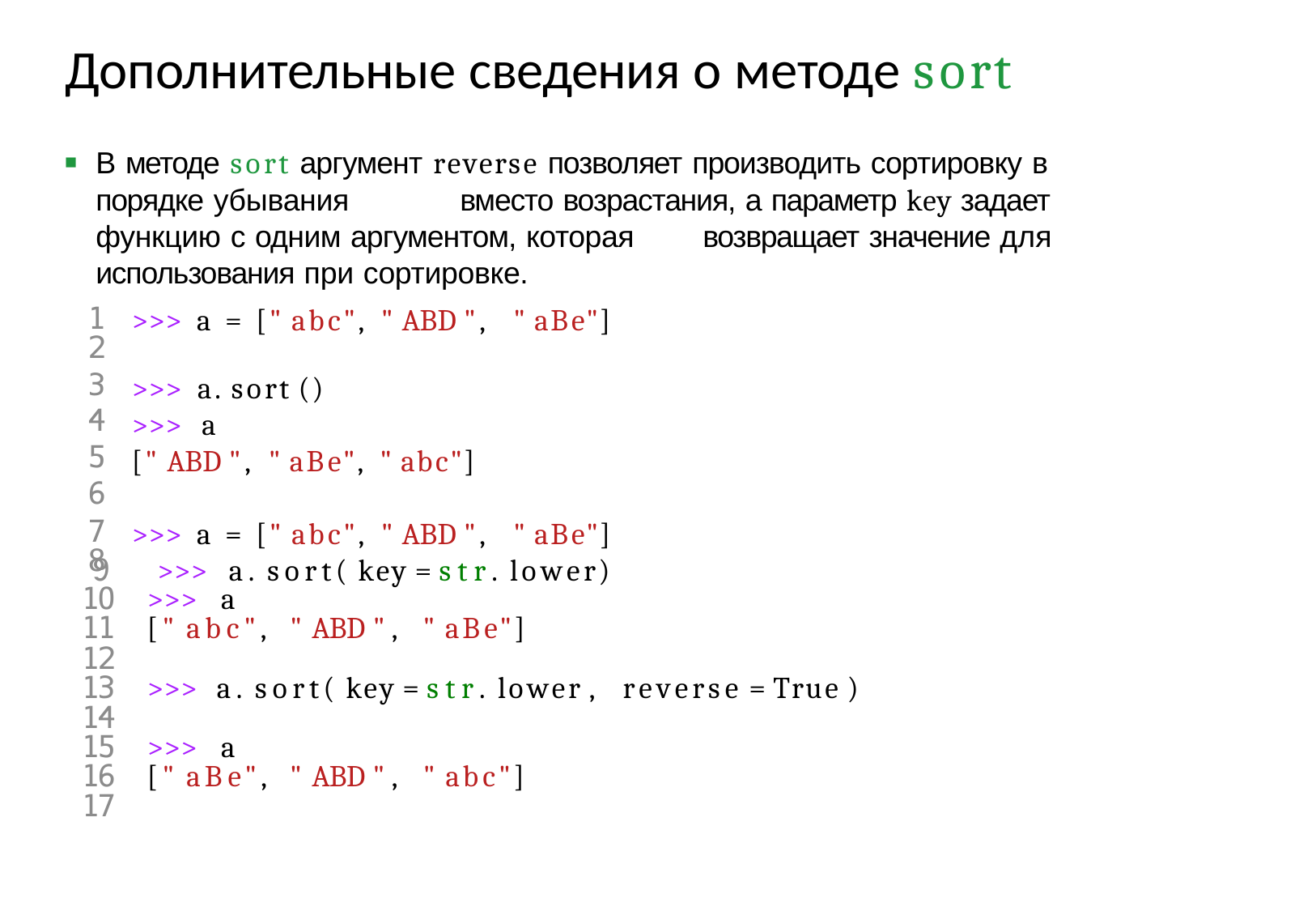

# Дополнительные сведения о методе sort
В методе sort аргумент reverse позволяет производить сортировку в порядке убывания 	вместо возрастания, а параметр key задает функцию с одним аргументом, которая 	возвращает значение для использования при сортировке.
| 1 | >>> a = [" abc", " ABD ", | " aBe"] |
| --- | --- | --- |
| 2 |  |  |
| 3 | >>> a. sort () |  |
| 4 | >>> a |  |
| 5 | [" ABD ", " aBe", " abc"] |  |
| 6 |  |  |
| 7 | >>> a = [" abc", " ABD ", | " aBe"] |
| 8 |  |  |
9	>>> a. sort( key = str. lower)
10	>>>  a
11	[" abc", " ABD ", " aBe"]
12
13	>>> a. sort( key = str. lower , reverse = True )
14
15	>>>  a
16	[" aBe", " ABD ", " abc"]
17